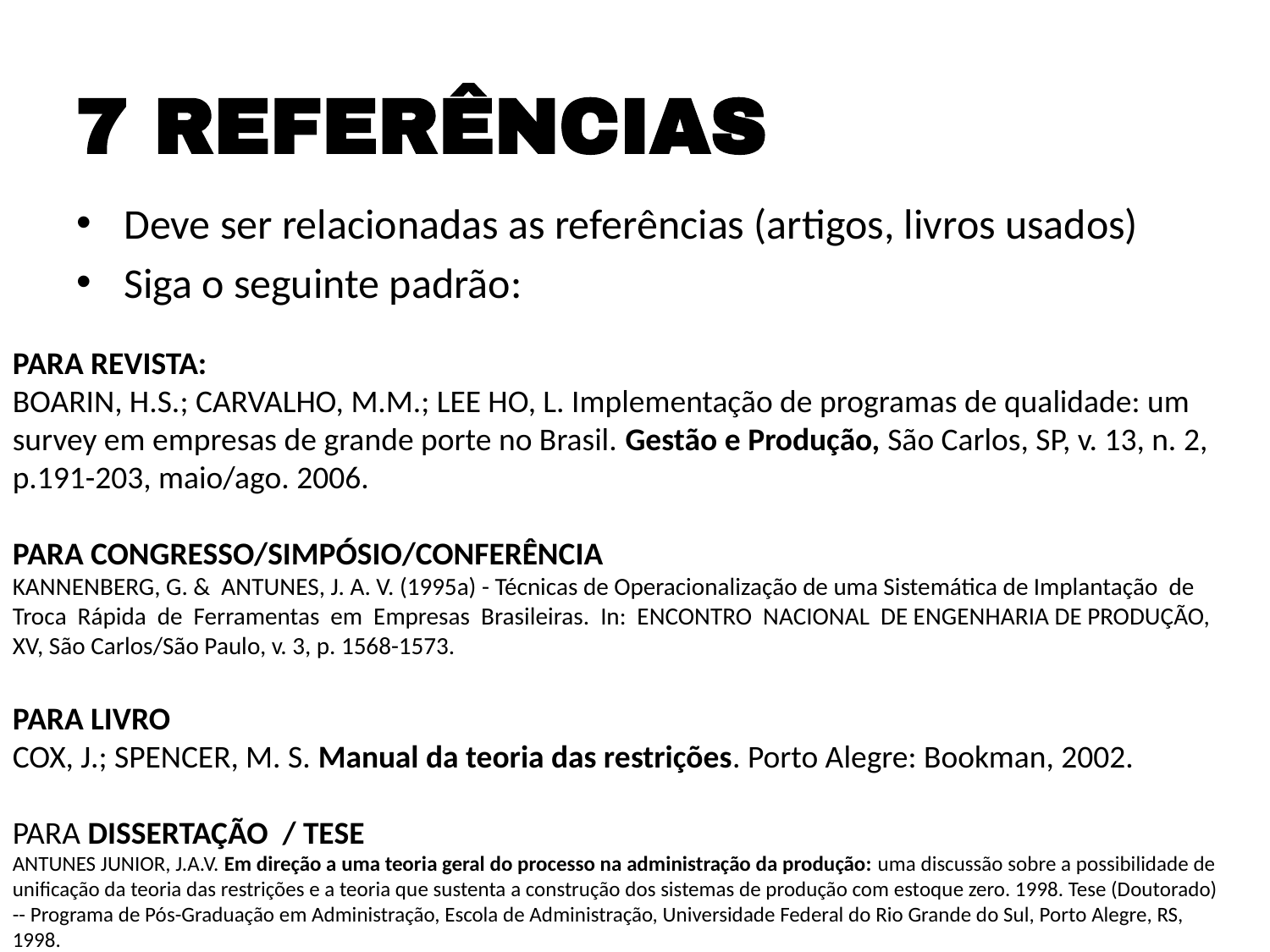

# 7 REFERÊNCIAS
Deve ser relacionadas as referências (artigos, livros usados)
Siga o seguinte padrão:

PARA REVISTA:
BOARIN, H.S.; CARVALHO, M.M.; LEE HO, L. Implementação de programas de qualidade: um survey em empresas de grande porte no Brasil. Gestão e Produção, São Carlos, SP, v. 13, n. 2, p.191-203, maio/ago. 2006.

PARA CONGRESSO/SIMPÓSIO/CONFERÊNCIA
KANNENBERG, G. &  ANTUNES, J. A. V. (1995a) - Técnicas de Operacionalização de uma Sistemática de Implantação  de  Troca  Rápida  de  Ferramentas  em  Empresas  Brasileiras.  In:  ENCONTRO  NACIONAL  DE ENGENHARIA DE PRODUÇÃO, XV, São Carlos/São Paulo, v. 3, p. 1568-1573.

PARA LIVRO
COX, J.; SPENCER, M. S. Manual da teoria das restrições. Porto Alegre: Bookman, 2002.

PARA DISSERTAÇÃO  / TESE
ANTUNES JUNIOR, J.A.V. Em direção a uma teoria geral do processo na administração da produção: uma discussão sobre a possibilidade de unificação da teoria das restrições e a teoria que sustenta a construção dos sistemas de produção com estoque zero. 1998. Tese (Doutorado) -- Programa de Pós-Graduação em Administração, Escola de Administração, Universidade Federal do Rio Grande do Sul, Porto Alegre, RS, 1998.